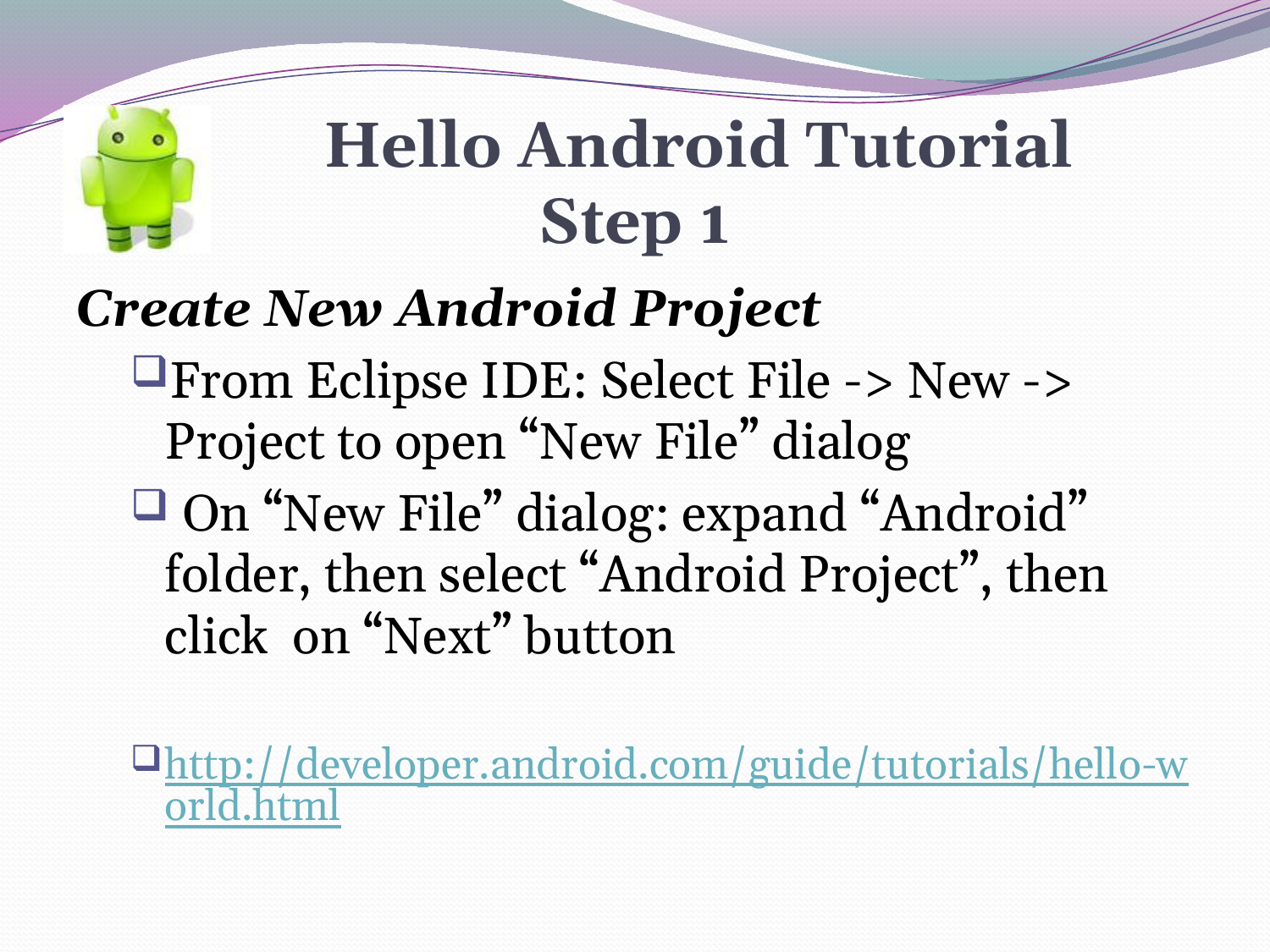

# Hello Android Tutorial Step 1
Create New Android Project
From Eclipse IDE: Select File -> New -> Project to open “New File” dialog
 On “New File” dialog: expand “Android” folder, then select “Android Project”, then click  on “Next” button

http://developer.android.com/guide/tutorials/hello-world.html